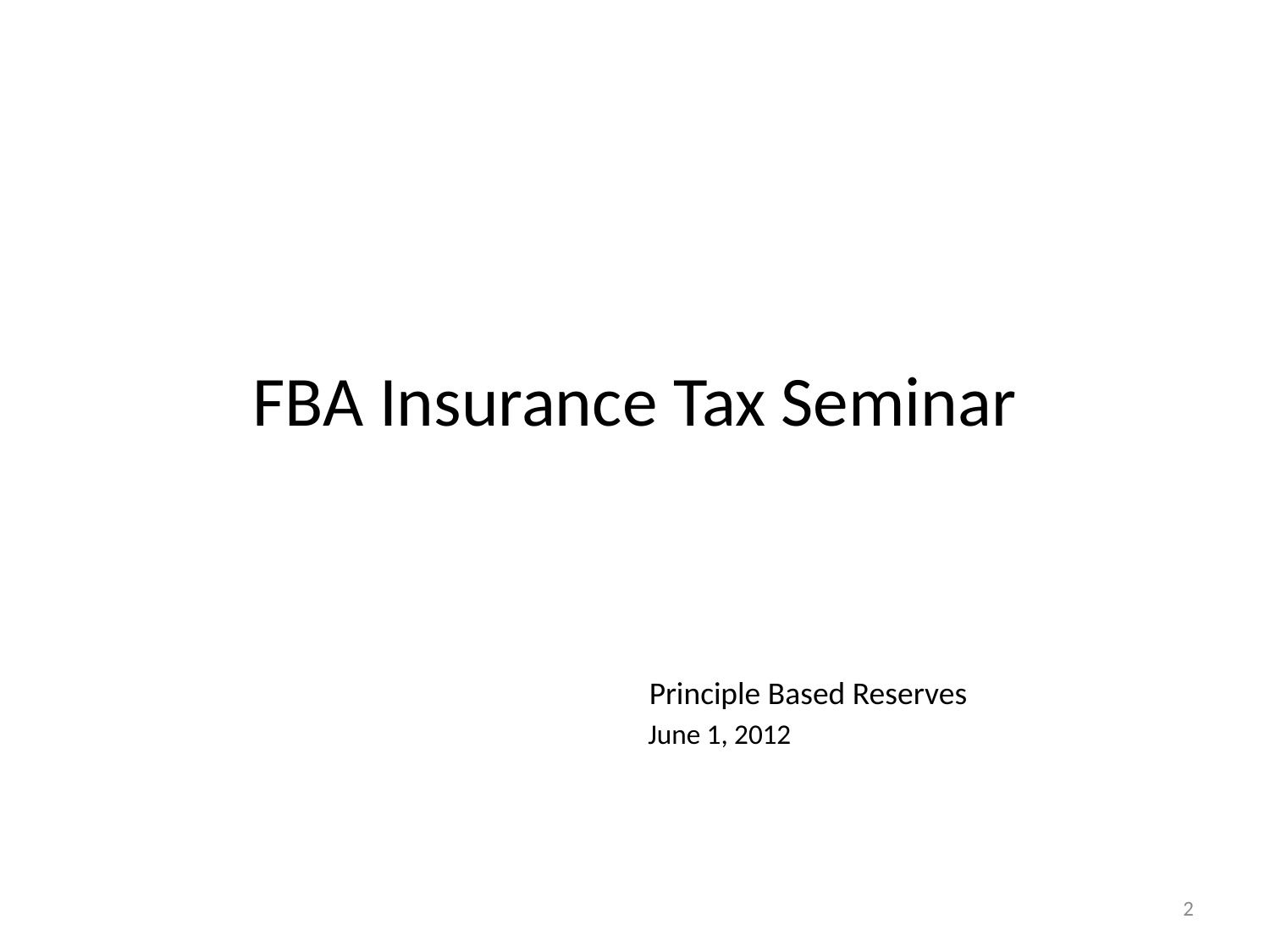

# FBA Insurance Tax Seminar

                             Principle Based Reserves
June 1, 2012
2